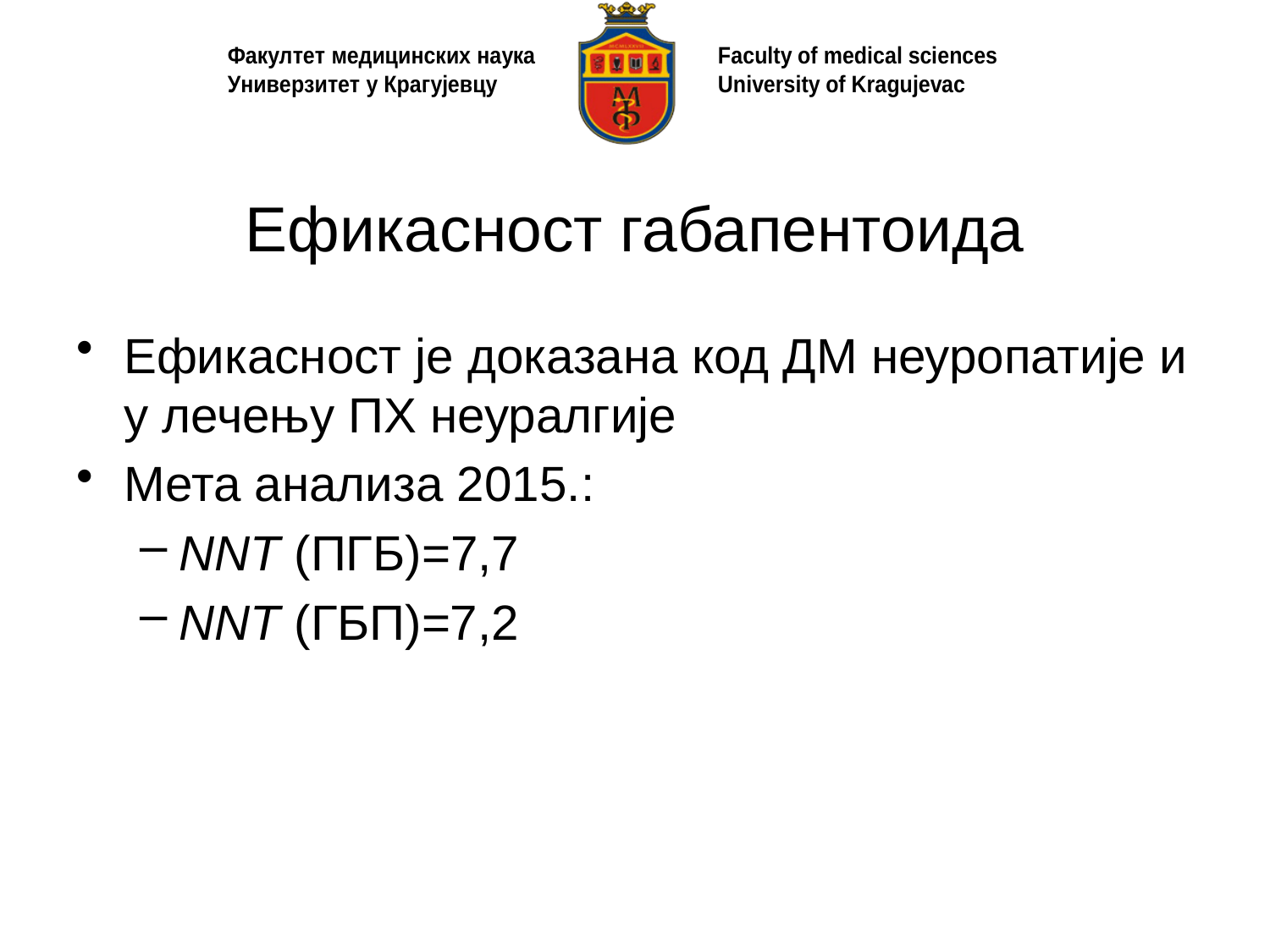

# Ефикасност габапентоида
Ефикасност је доказана код ДМ неуропатије и у лечењу ПХ неуралгије
Мета анализа 2015.:
NNT (ПГБ)=7,7
NNT (ГБП)=7,2